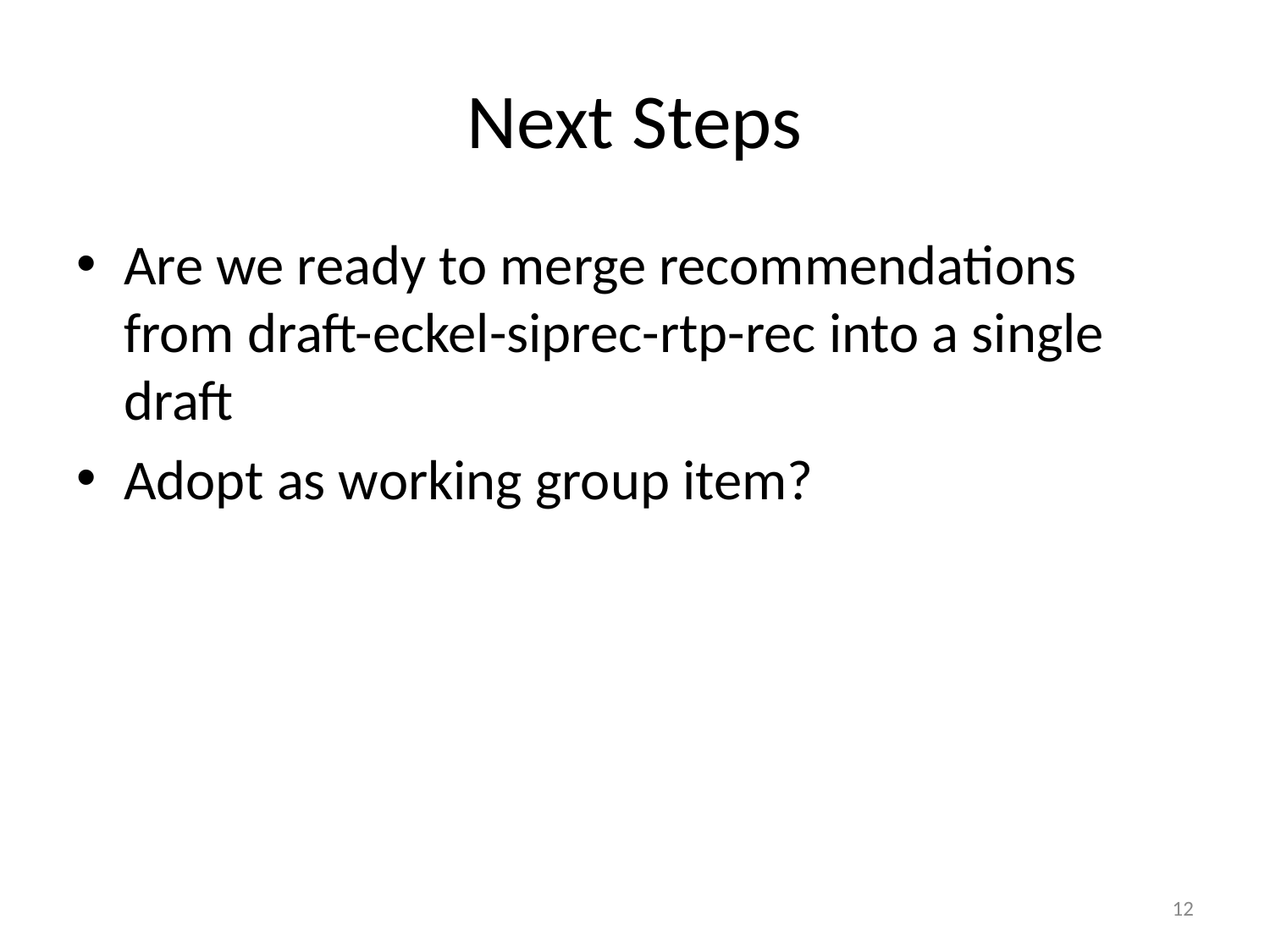

# Next Steps
Are we ready to merge recommendations from draft-eckel-siprec-rtp-rec into a single draft
Adopt as working group item?
12